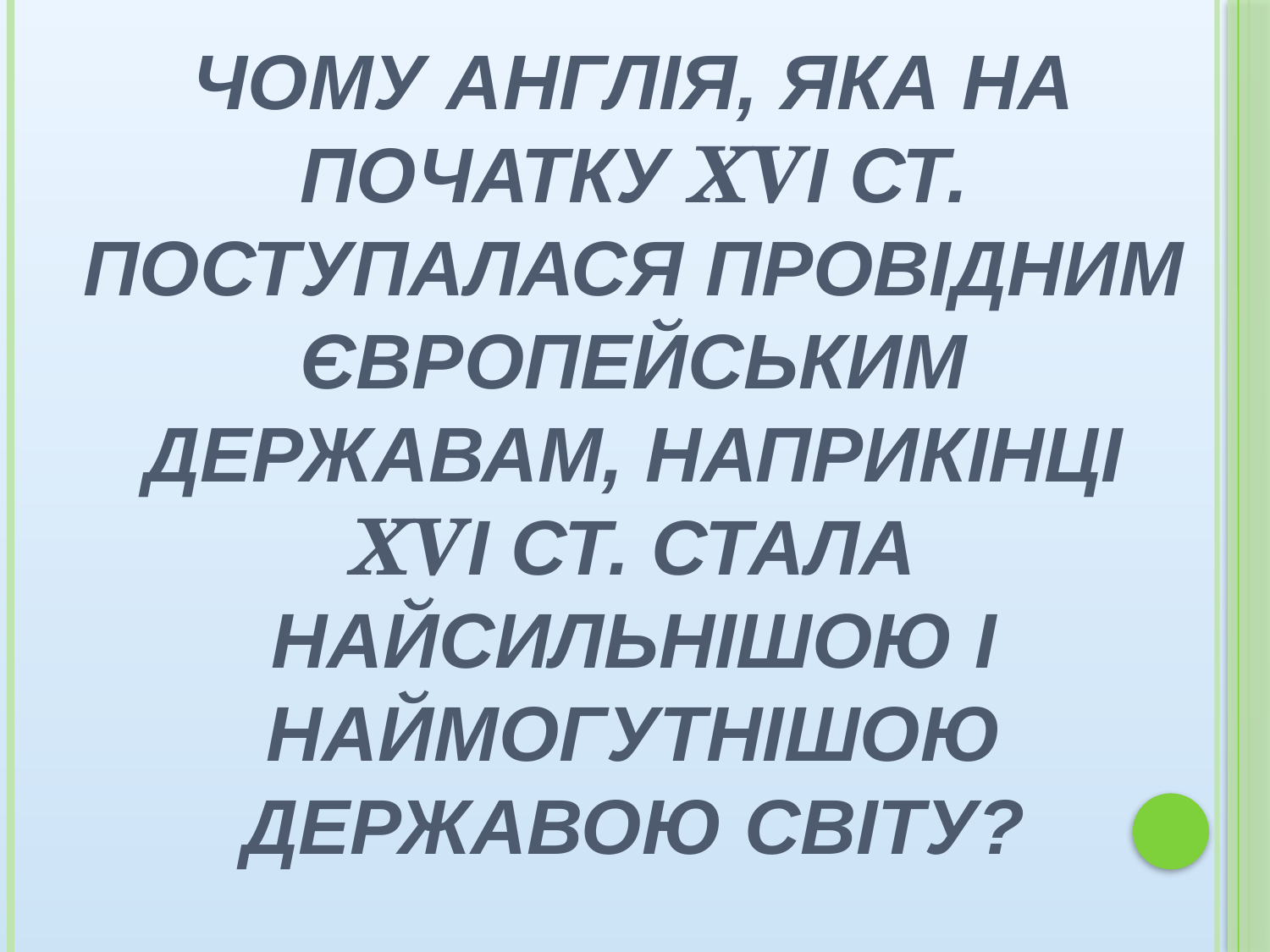

# Чому Англія, яка на початку XVІ ст. поступалася провідним європейським державам, наприкінці XVІ ст. стала найсильнішою і наймогутнішою державою світу?